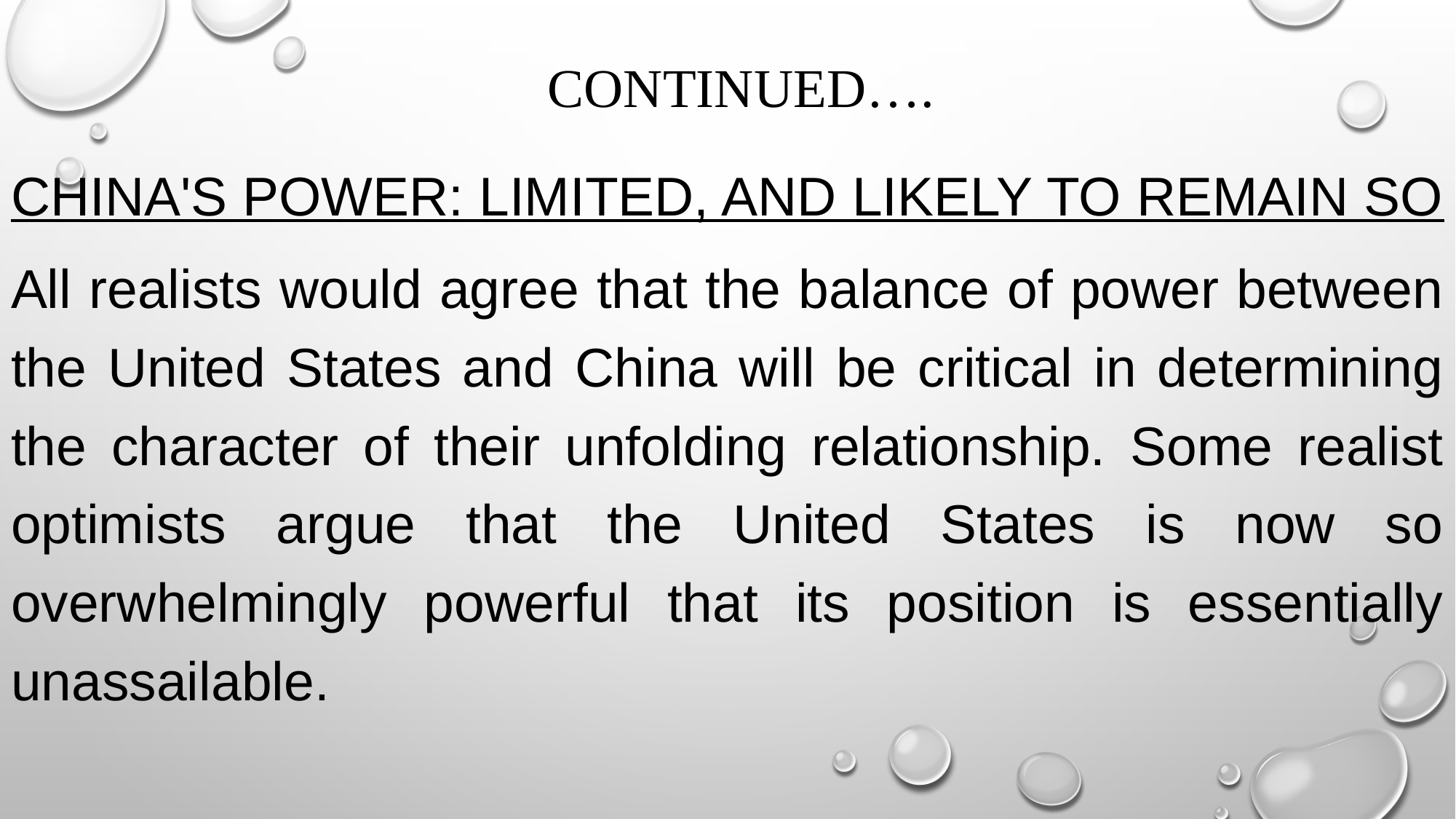

# continued….
CHINA'S POWER: LIMITED, AND LIKELY TO REMAIN SO
All realists would agree that the balance of power between the United States and China will be critical in determining the character of their unfolding relationship. Some realist optimists argue that the United States is now so overwhelmingly powerful that its position is essentially unassailable.